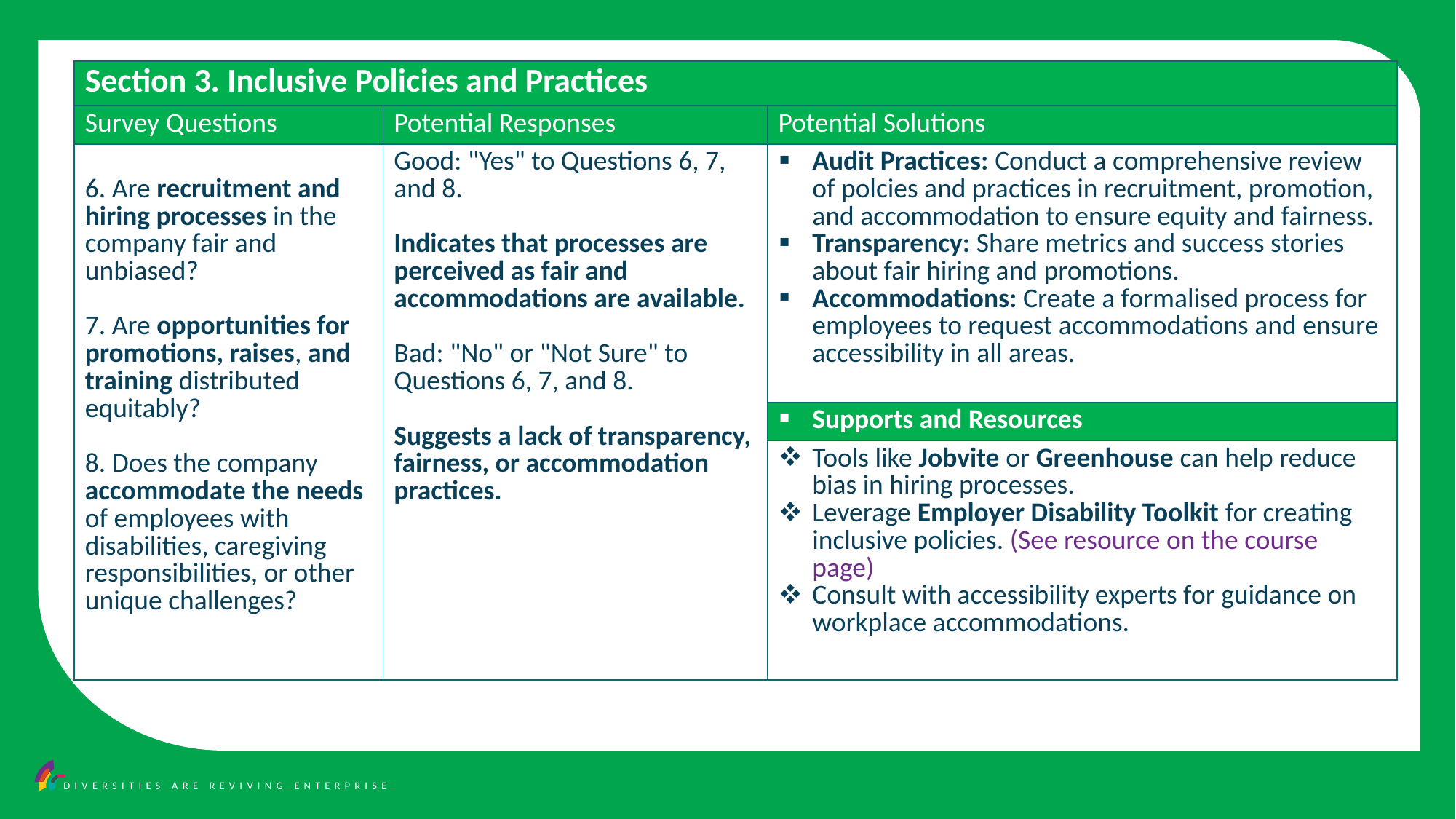

| Section 3. Inclusive Policies and Practices |  |  |
| --- | --- | --- |
| Survey Questions | Potential Responses | Potential Solutions |
| 6. Are recruitment and hiring processes in the company fair and unbiased? 7. Are opportunities for promotions, raises, and training distributed equitably? 8. Does the company accommodate the needs of employees with disabilities, caregiving responsibilities, or other unique challenges? | Good: "Yes" to Questions 6, 7, and 8. Indicates that processes are perceived as fair and accommodations are available. Bad: "No" or "Not Sure" to Questions 6, 7, and 8. Suggests a lack of transparency, fairness, or accommodation practices. | Audit Practices: Conduct a comprehensive review of polcies and practices in recruitment, promotion, and accommodation to ensure equity and fairness. Transparency: Share metrics and success stories about fair hiring and promotions. Accommodations: Create a formalised process for employees to request accommodations and ensure accessibility in all areas. |
|  |  | Supports and Resources |
|  |  | Tools like Jobvite or Greenhouse can help reduce bias in hiring processes. Leverage Employer Disability Toolkit for creating inclusive policies. (See resource on the course page) Consult with accessibility experts for guidance on workplace accommodations. |